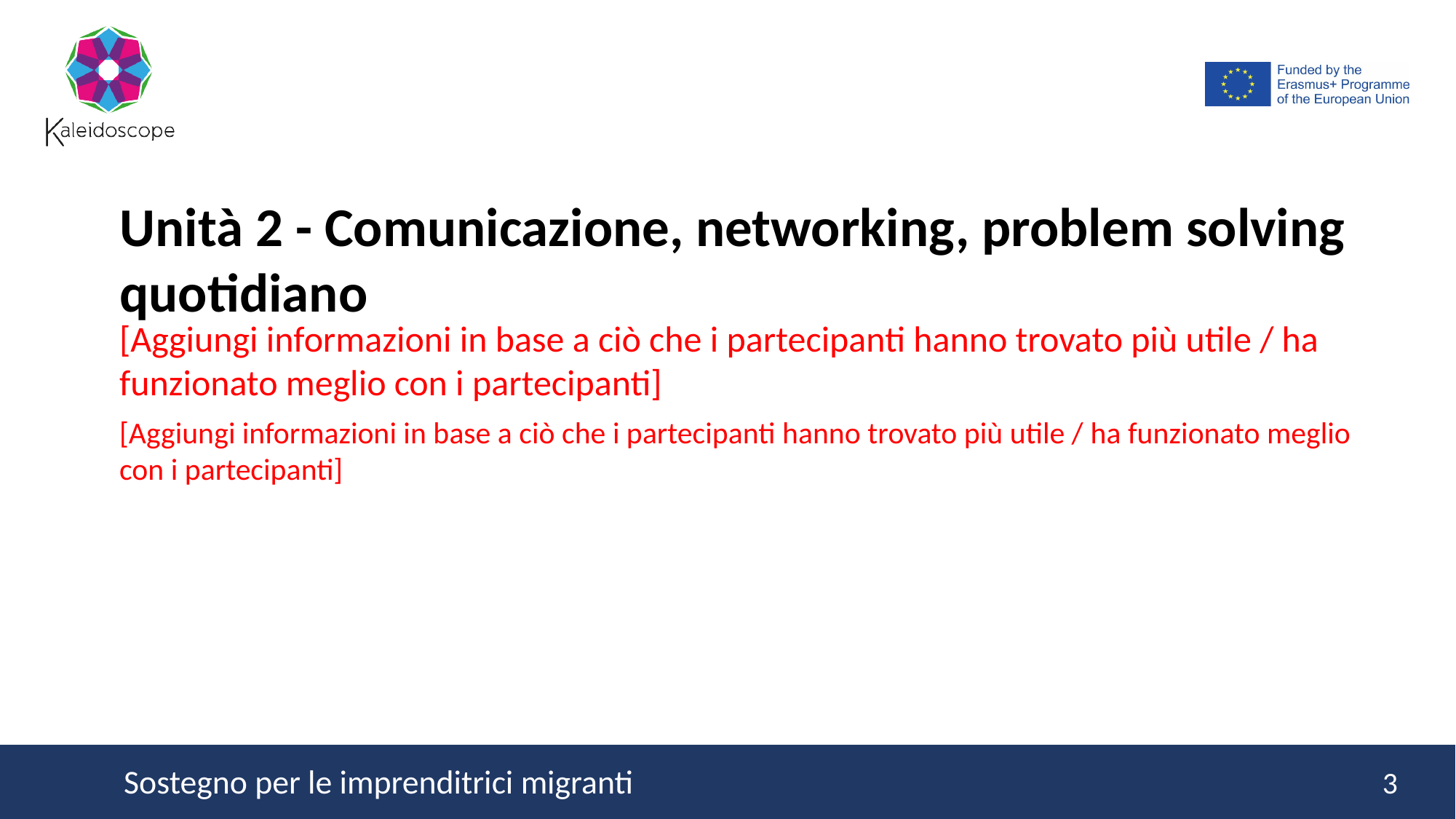

Unità 2 - Comunicazione, networking, problem solving quotidiano
[Aggiungi informazioni in base a ciò che i partecipanti hanno trovato più utile / ha funzionato meglio con i partecipanti]
[Aggiungi informazioni in base a ciò che i partecipanti hanno trovato più utile / ha funzionato meglio con i partecipanti]

3